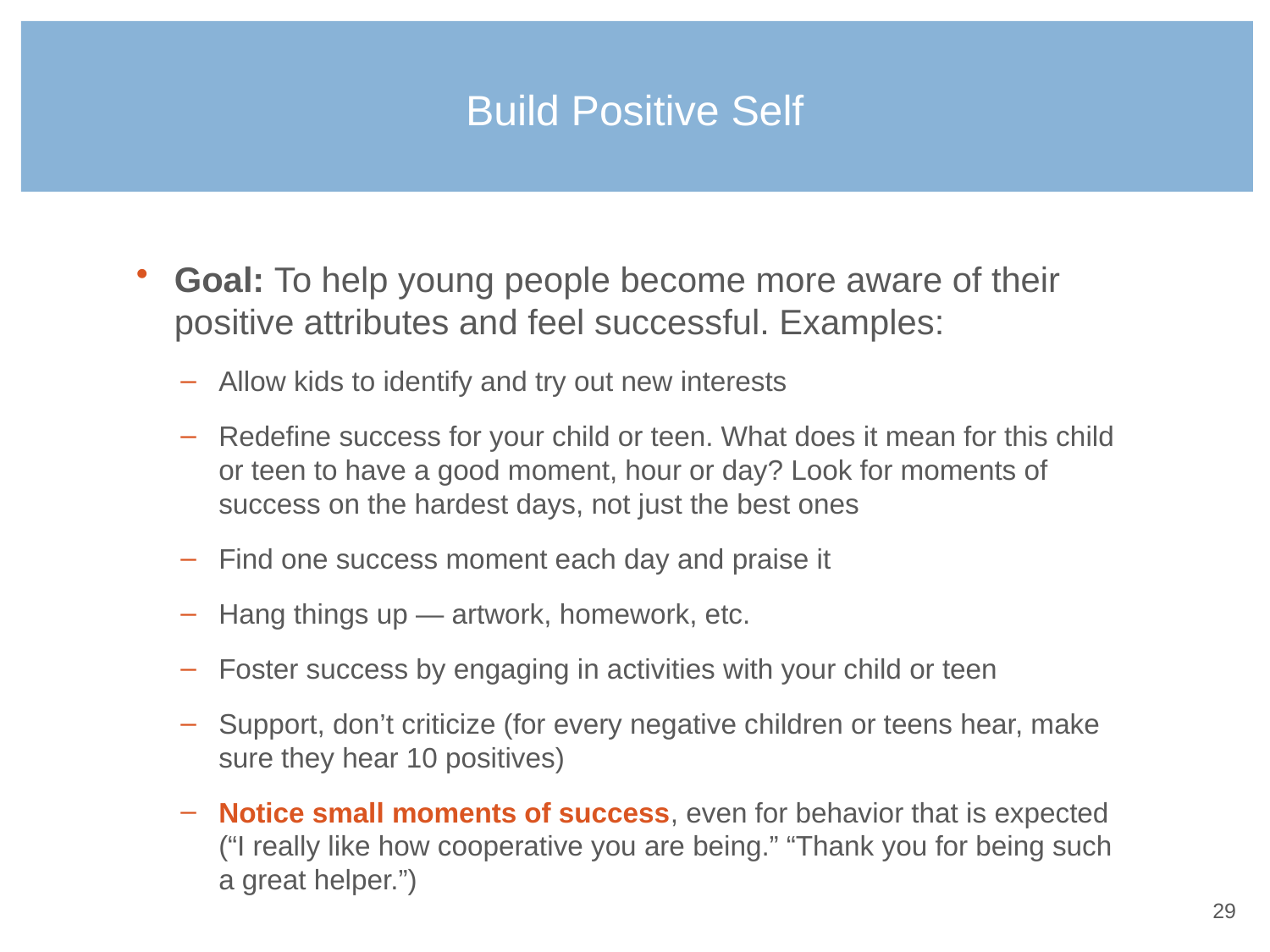

# Build Positive Self
Goal: To help young people become more aware of their positive attributes and feel successful. Examples:
Allow kids to identify and try out new interests
Redefine success for your child or teen. What does it mean for this child or teen to have a good moment, hour or day? Look for moments of success on the hardest days, not just the best ones
Find one success moment each day and praise it
Hang things up — artwork, homework, etc.
Foster success by engaging in activities with your child or teen
Support, don’t criticize (for every negative children or teens hear, make sure they hear 10 positives)
Notice small moments of success, even for behavior that is expected (“I really like how cooperative you are being.” “Thank you for being such a great helper.”)

29